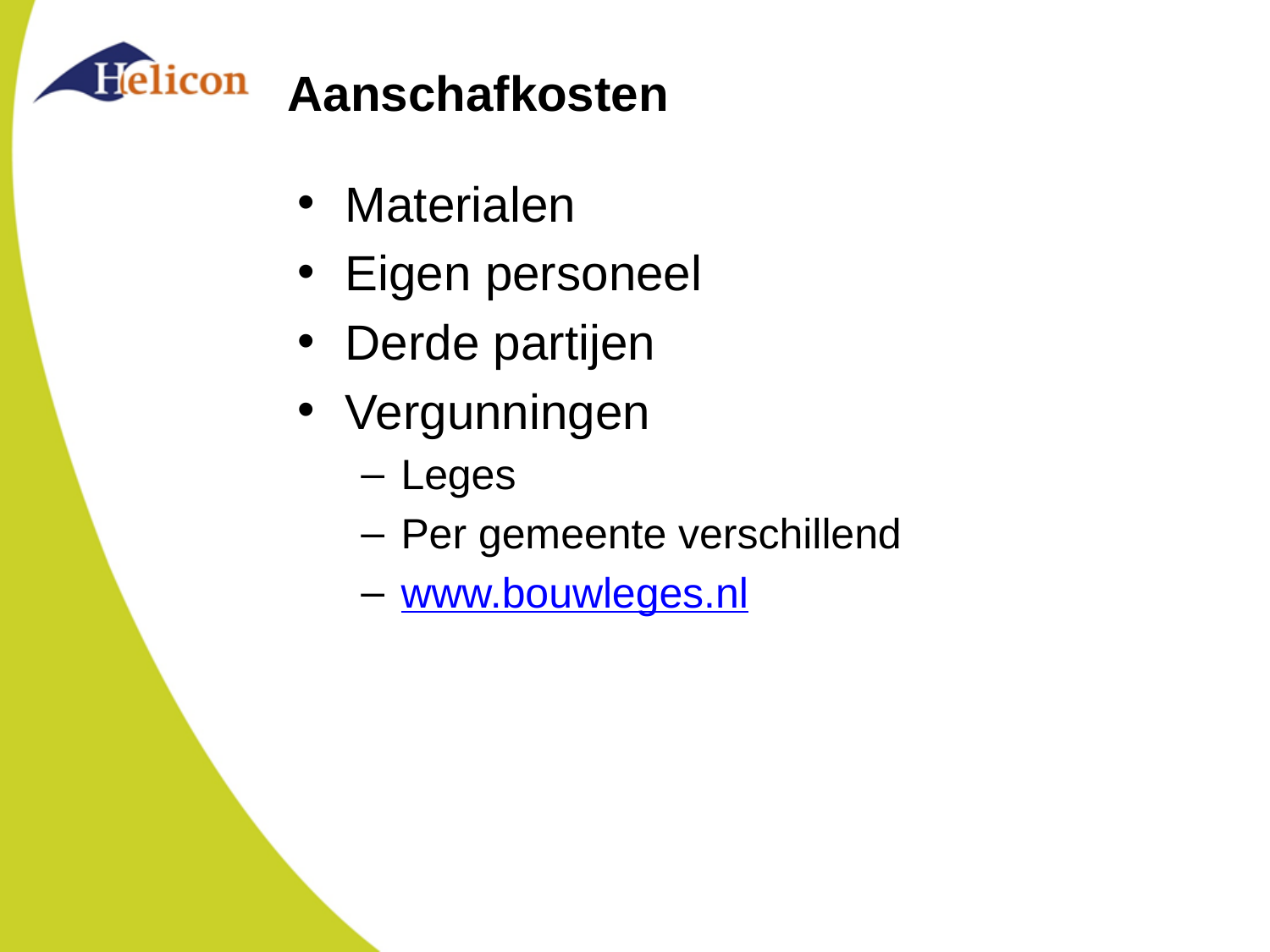

# Aanschafkosten
Materialen
Eigen personeel
Derde partijen
Vergunningen
Leges
Per gemeente verschillend
www.bouwleges.nl